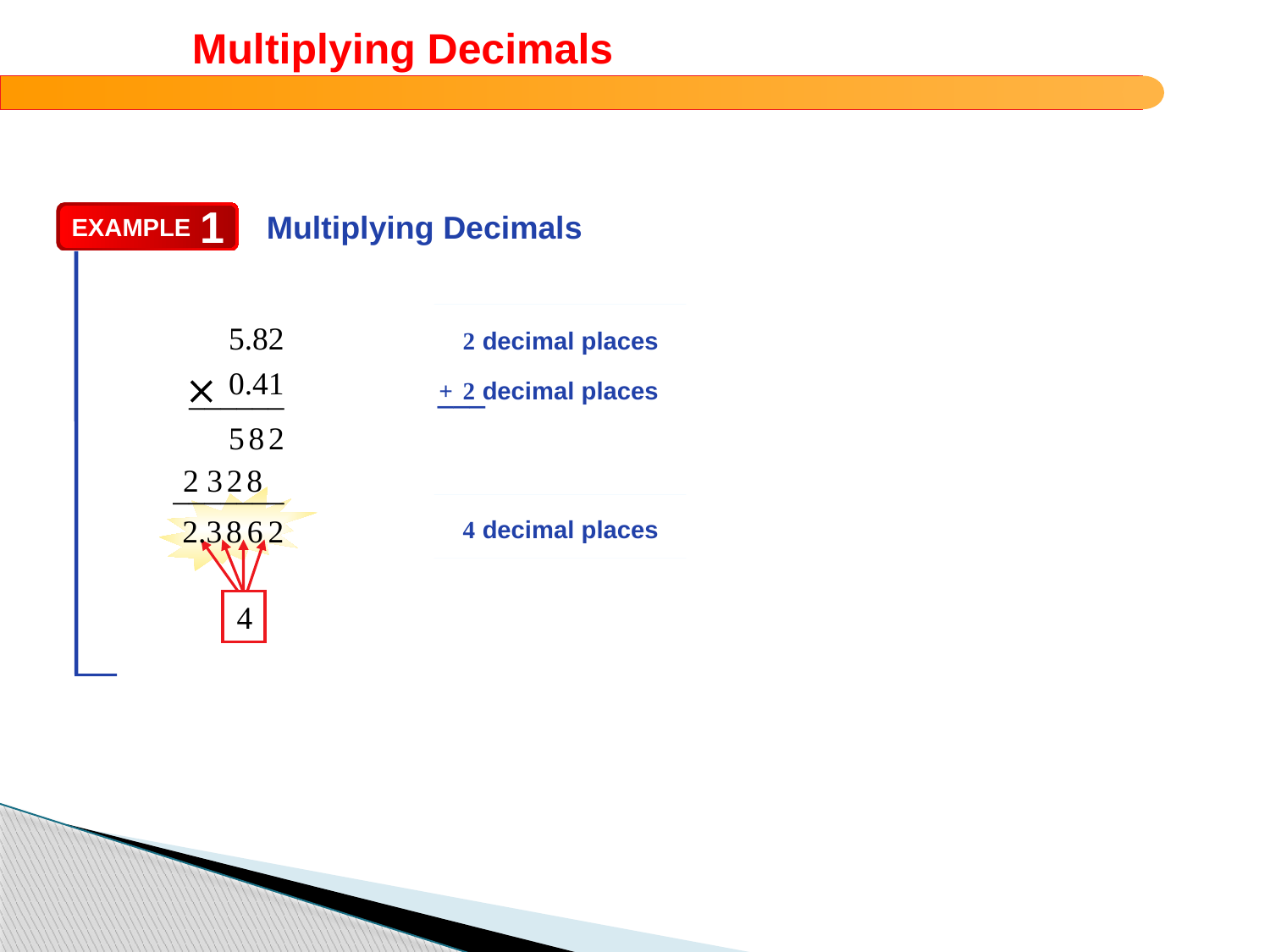

Multiplying Decimals

1

EXAMPLE
Multiplying Decimals

5.82
2 decimal places
0.41

×
––––––
2 decimal places
+
–––
5 8 2
2  3 2 8
–––––––

4 decimal places
2.3 8   6   2

1
2
3
4